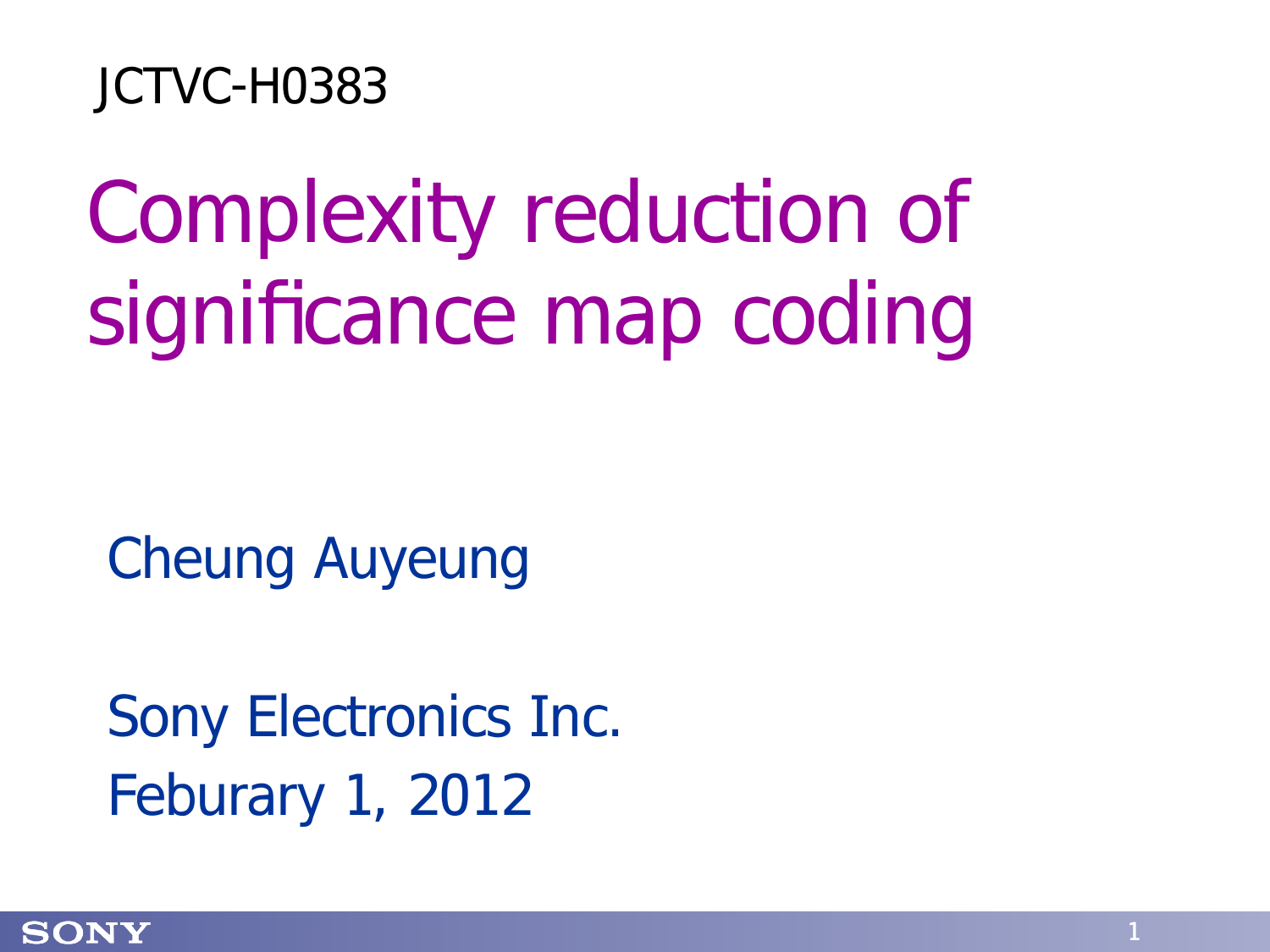

JCTVC-H0383
Complexity reduction of significance map coding
Cheung Auyeung

Sony Electronics Inc.
Feburary 1, 2012
1
1